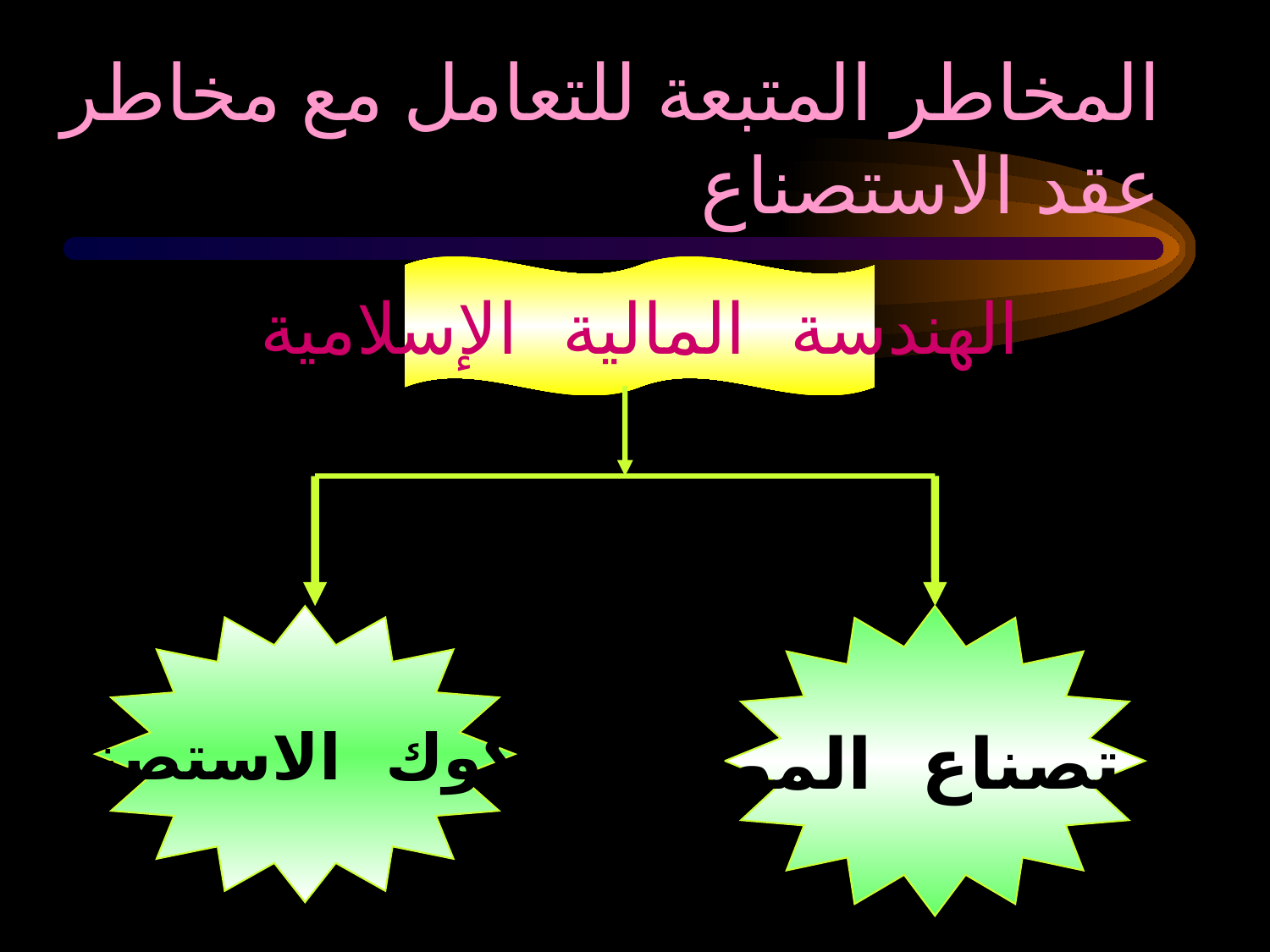

# المخاطر المتبعة للتعامل مع مخاطر عقد الاستصناع
الهندسة  المالية  الإسلامية

صكوك  الاستصناع
الاستصناع  الموازي